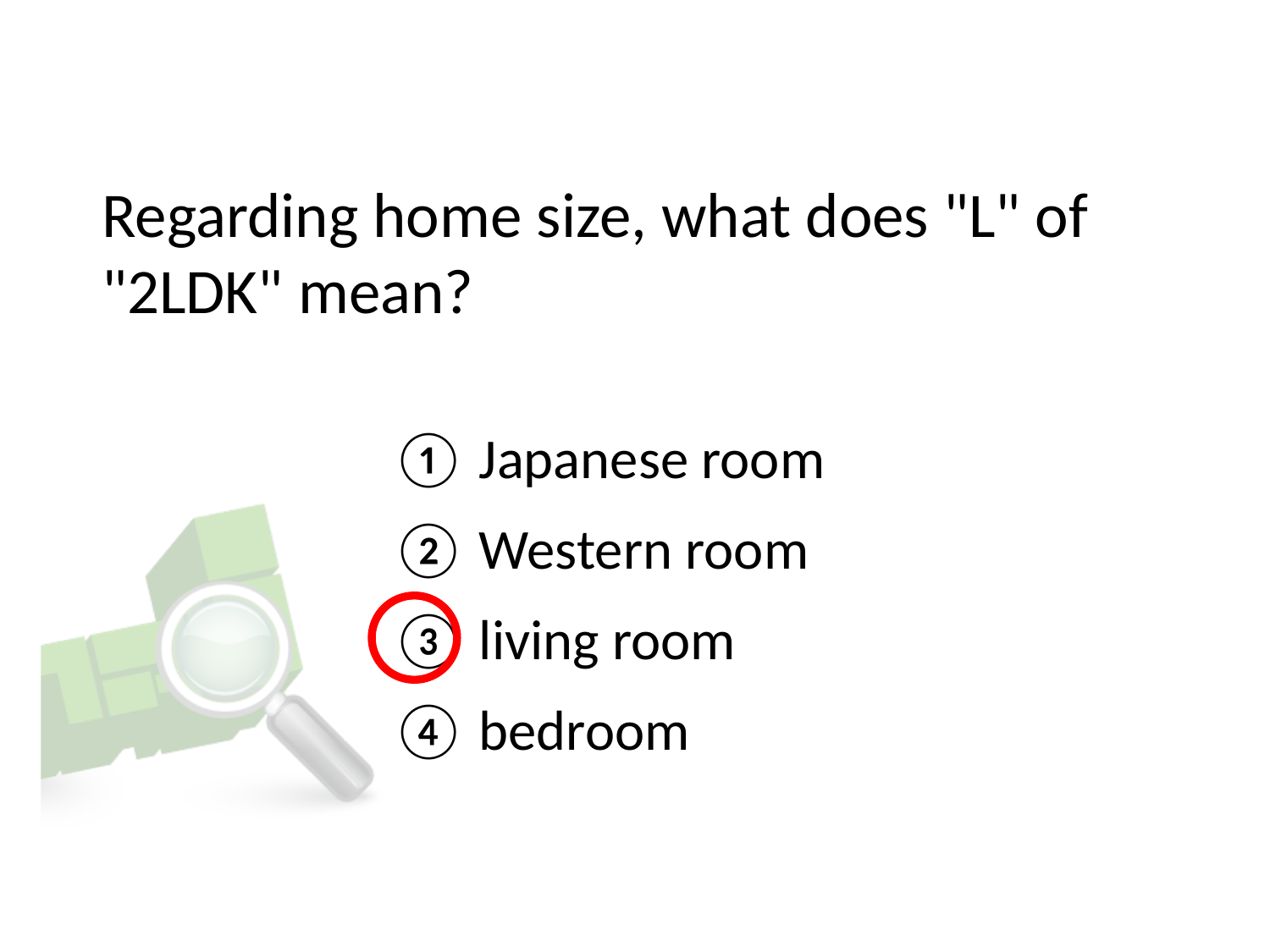

# Regarding home size, what does "L" of "2LDK" mean?
① Japanese room
② Western room
③ living room
④ bedroom